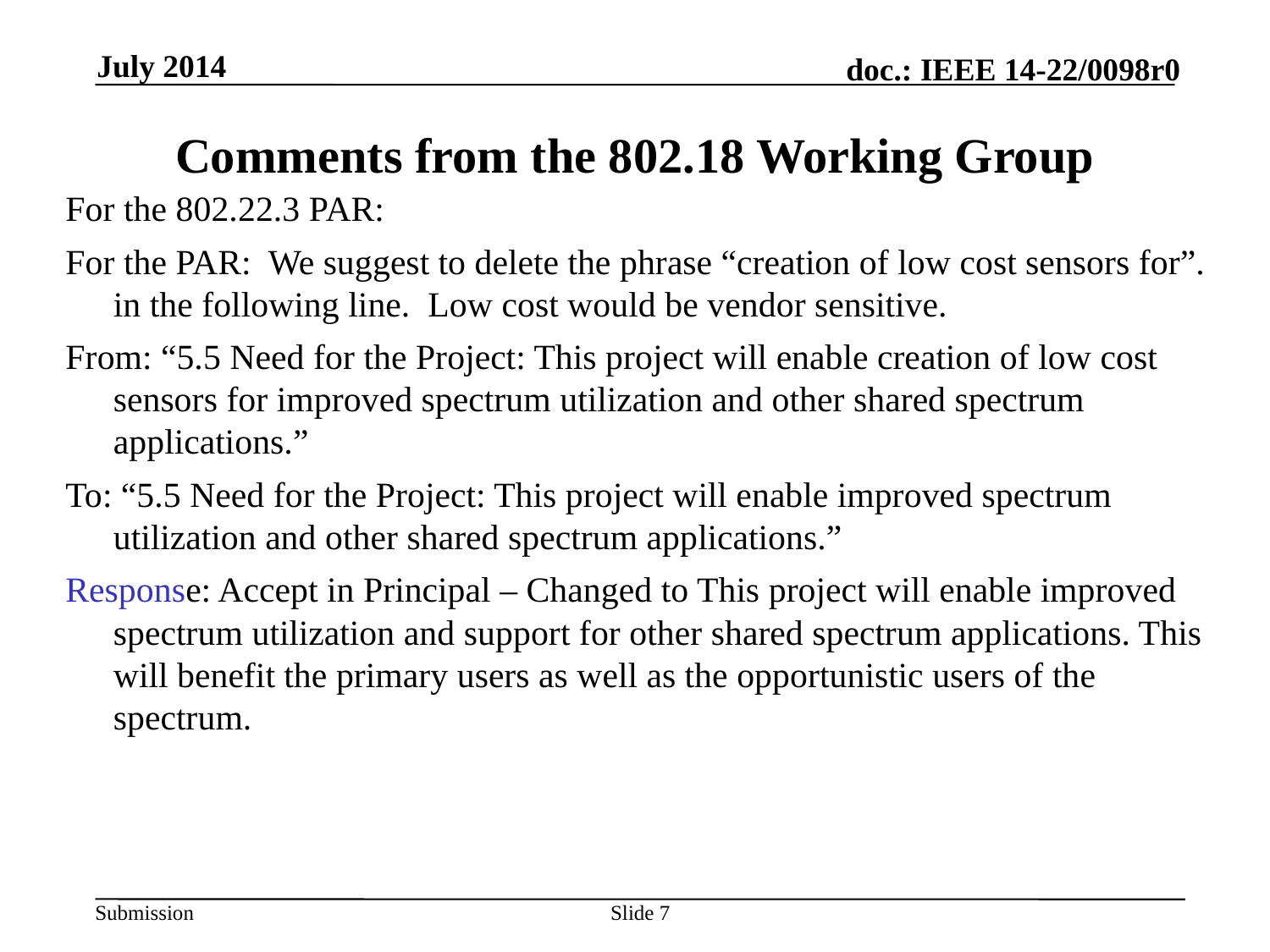

July 2014
# Comments from the 802.18 Working Group
For the 802.22.3 PAR:
For the PAR:  We suggest to delete the phrase “creation of low cost sensors for”.  in the following line.  Low cost would be vendor sensitive.
From: “5.5 Need for the Project: This project will enable creation of low cost sensors for improved spectrum utilization and other shared spectrum applications.”
To: “5.5 Need for the Project: This project will enable improved spectrum utilization and other shared spectrum applications.”
Response: Accept in Principal – Changed to This project will enable improved spectrum utilization and support for other shared spectrum applications. This will benefit the primary users as well as the opportunistic users of the spectrum.

Slide 7